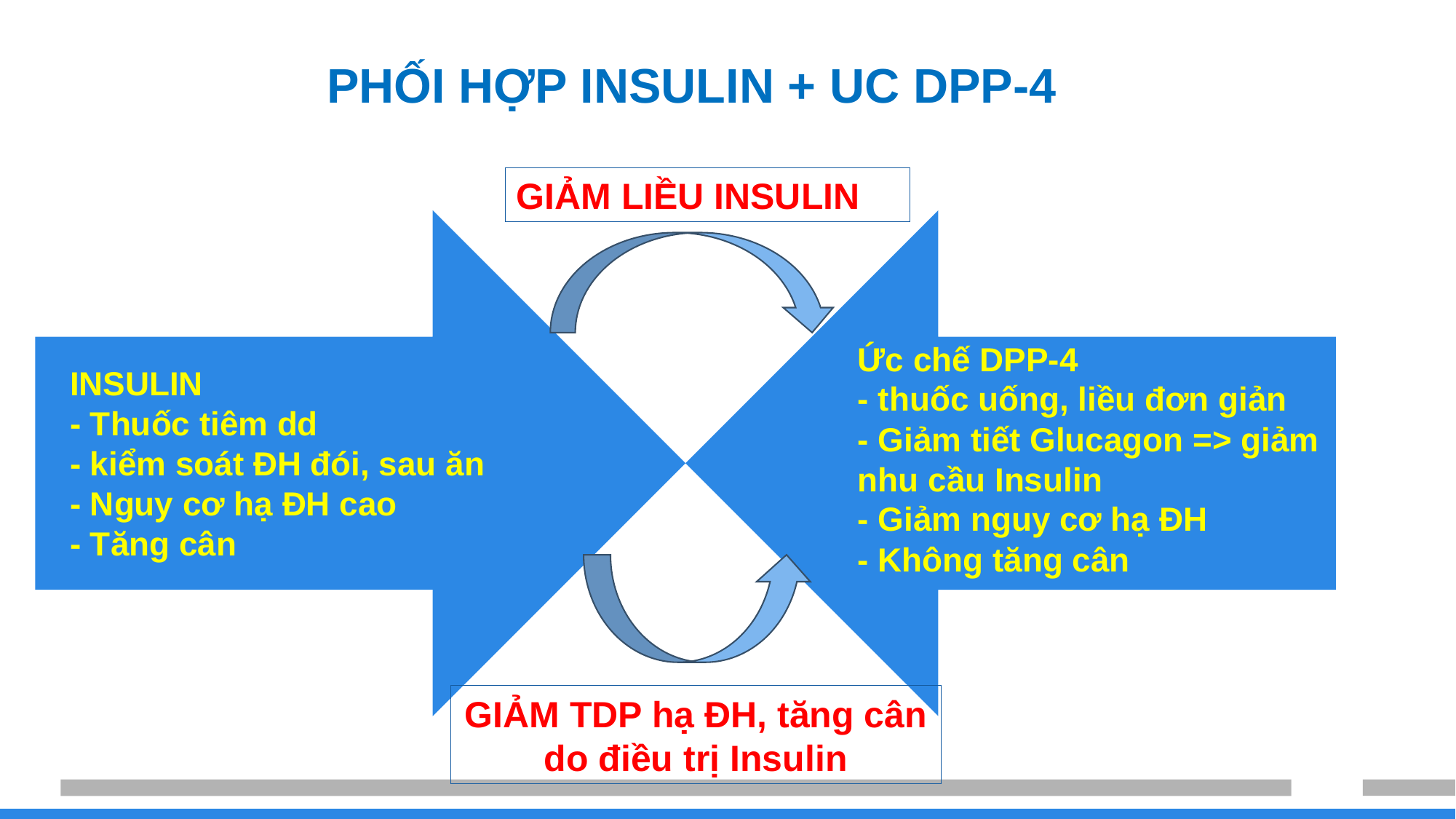

# PHỐI HỢP INSULIN + UC DPP-4
GIẢM LIỀU INSULIN

Ức chế DPP-4
- thuốc uống, liều đơn giản
- Giảm tiết Glucagon => giảm nhu cầu Insulin
- Giảm nguy cơ hạ ĐH
- Không tăng cân
INSULIN
- Thuốc tiêm dd
- kiểm soát ĐH đói, sau ăn
- Nguy cơ hạ ĐH cao
- Tăng cân

GIẢM TDP hạ ĐH, tăng cân do điều trị Insulin